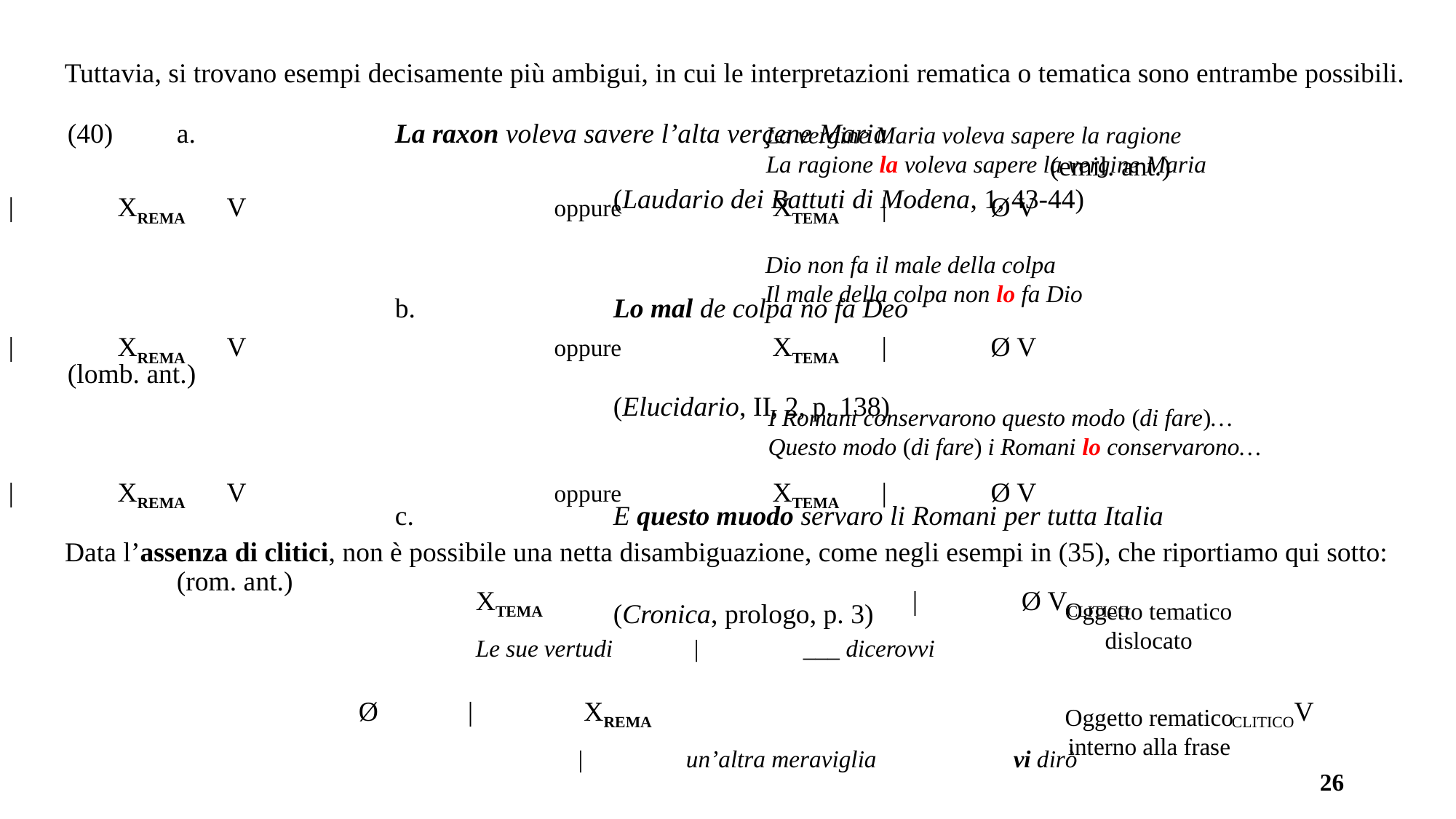

Tuttavia, si trovano esempi decisamente più ambigui, in cui le interpretazioni rematica o tematica sono entrambe possibili.
(40)	a.		La raxon voleva savere l’alta verçene Maria                                                      											(emil. ant.)
					(Laudario dei Battuti di Modena, 1, 43-44)

			b.		Lo mal de colpa no fa Deo                                                                                												(lomb. ant.)
					(Elucidario, ii, 2, p. 138)

			c.		E questo muodo servaro li Romani per tutta Italia                                          													(rom. ant.)
					(Cronica, prologo, p. 3)

La vergine Maria voleva sapere la ragione
La ragione la voleva sapere la vergine Maria
Ø		|	Xrema	V			oppure		Xtema	|	Ø V
Dio non fa il male della colpa
Il male della colpa non lo fa Dio
Ø		|	Xrema	V			oppure		Xtema	|	Ø V
I Romani conservarono questo modo (di fare)…
Questo modo (di fare) i Romani lo conservarono…
Ø		|	Xrema	V			oppure		Xtema	|	Ø V
Data l’assenza di clitici, non è possibile una netta disambiguazione, come negli esempi in (35), che riportiamo qui sotto:
Xtema 				|	Ø Vclitico

Le sue vertudi 	| 	___ dicerovvi
(35)	a.		Le sue vertudi dicerovi		 								 																														(tosc. ant.)

		 			(Intelligenza, il, 5, p. 22)

			c.		Un’altra meraviglia vi dirò
					(Itinerarium di Odorico, xliii, 14, p. 172)
Oggetto tematico
dislocato
Ø 	|	 Xrema  						cliticoV

		|	un’altra meraviglia		vi dirò
Oggetto rematico
interno alla frase
26